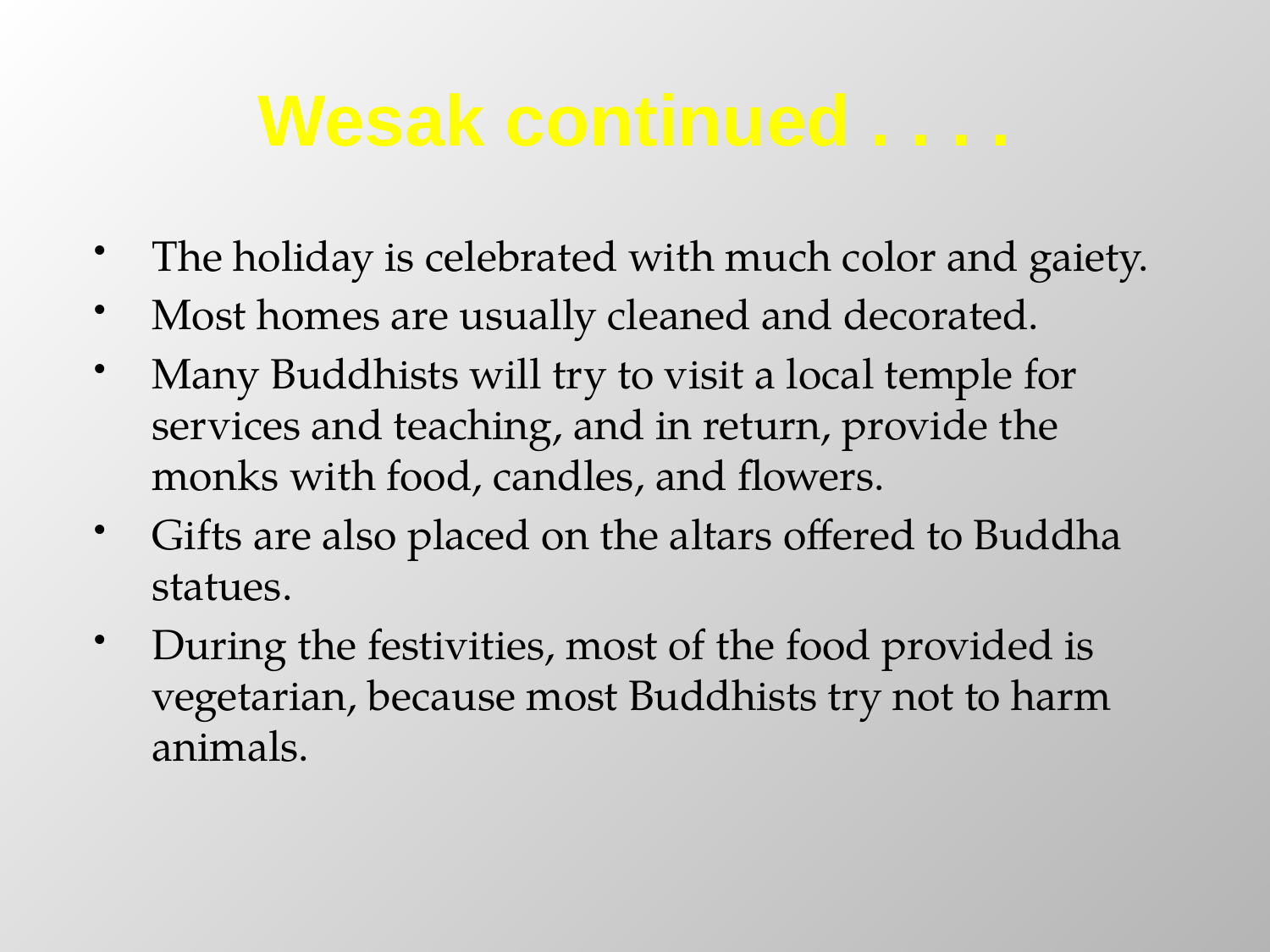

# Wesak continued . . . .
The holiday is celebrated with much color and gaiety.
Most homes are usually cleaned and decorated.
Many Buddhists will try to visit a local temple for services and teaching, and in return, provide the monks with food, candles, and flowers.
Gifts are also placed on the altars offered to Buddha statues.
During the festivities, most of the food provided is vegetarian, because most Buddhists try not to harm animals.